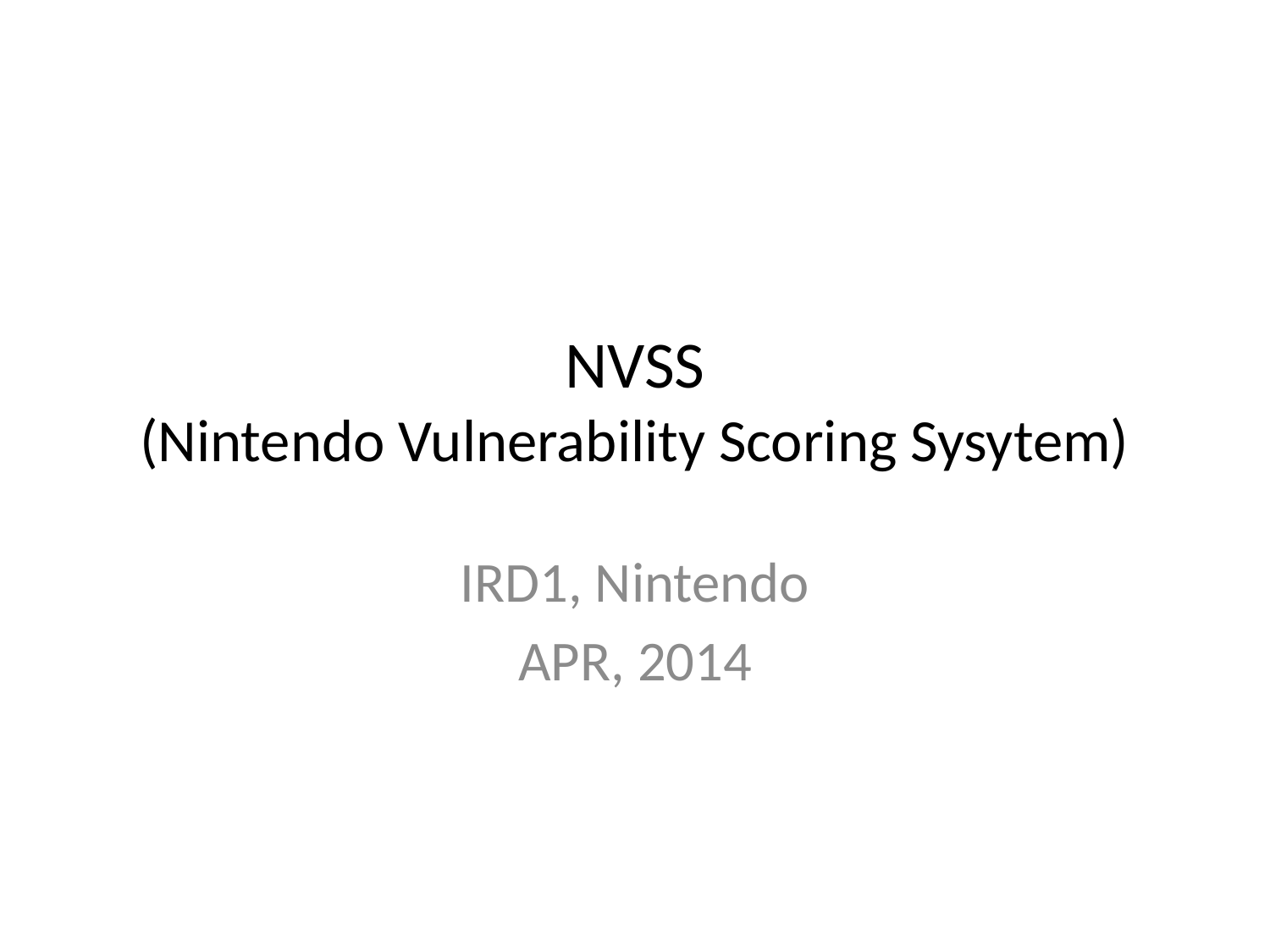

# NVSS (Nintendo Vulnerability Scoring Sysytem)
IRD1, Nintendo
APR, 2014